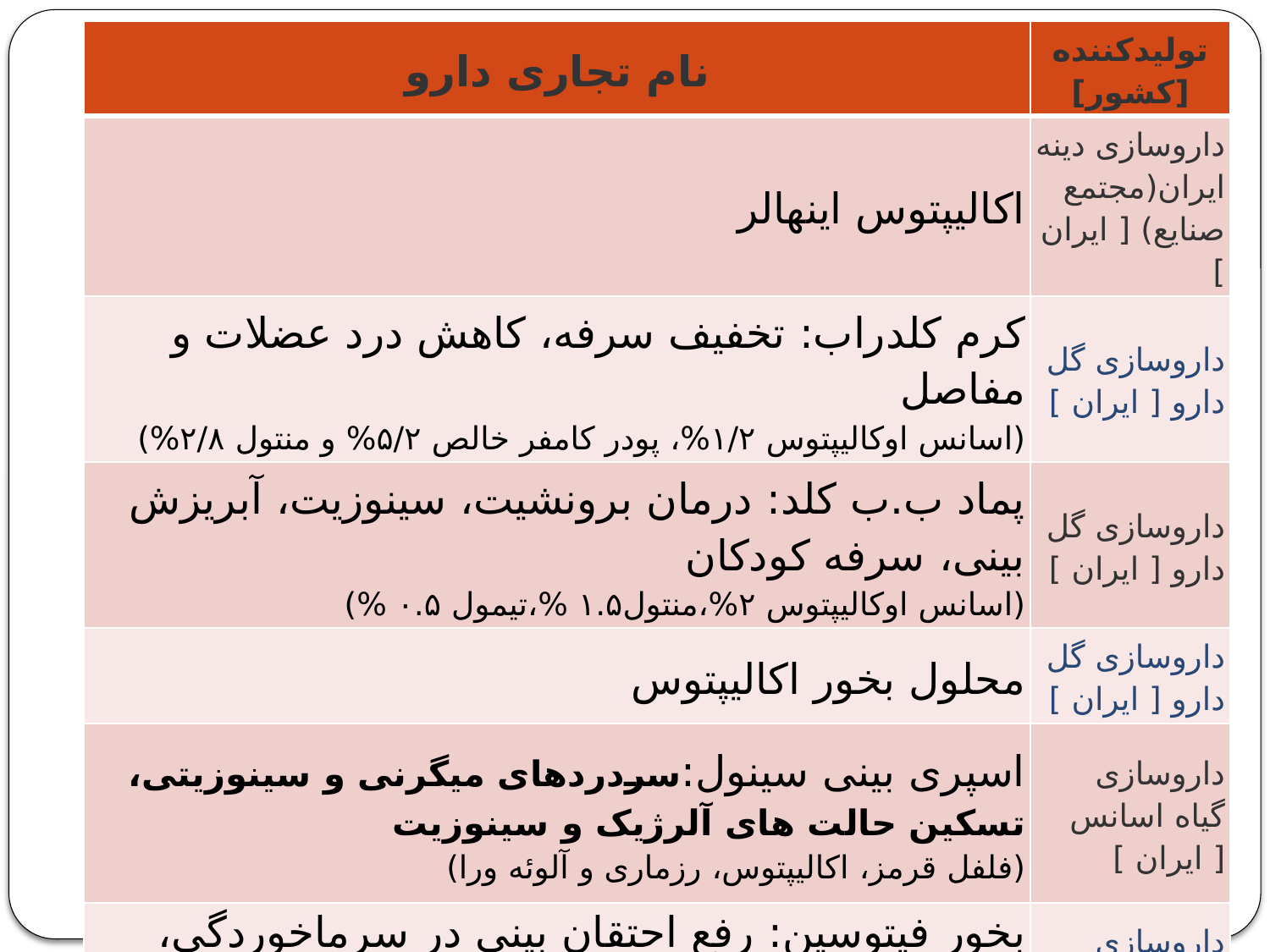

| نام تجاری دارو | تولیدکننده [کشور] |
| --- | --- |
| اکالیپتوس اینهالر | داروسازی دینه ایران(مجتمع صنایع) [ ایران ] |
| کرم کلدراب: تخفیف سرفه، كاهش درد عضلات و مفاصل (اسانس اوکاليپتوس ۱/۲%، پودر کامفر خالص ۵/۲% و منتول ۲/۸%) | داروسازی گل دارو [ ایران ] |
| پماد ب.ب کلد: درمان برونشيت، سينوزيت، آبريزش بينی، سرفه کودکان (اسانس اوکاليپتوس ۲%،منتول۱.۵ %،تيمول ۰.۵ %) | داروسازی گل دارو [ ایران ] |
| محلول بخور اکاليپتوس | داروسازی گل دارو [ ایران ] |
| اسپری بینی سینول:سردردهای میگرنی و سینوزیتی، تسکین حالت های آلرژیک و سینوزیت (فلفل قرمز، اکالیپتوس، رزماری و آلوئه ورا) | داروسازی گیاه اسانس [ ایران ] |
| بخور فیتوسین: رفع احتقان بینی در سرماخوردگی، ضد عفونی کننده محیط (اسانس اکالیپتوس و اسانس نعناع فلفلی) | داروسازی گیاه اسانس [ ایران ] |
#